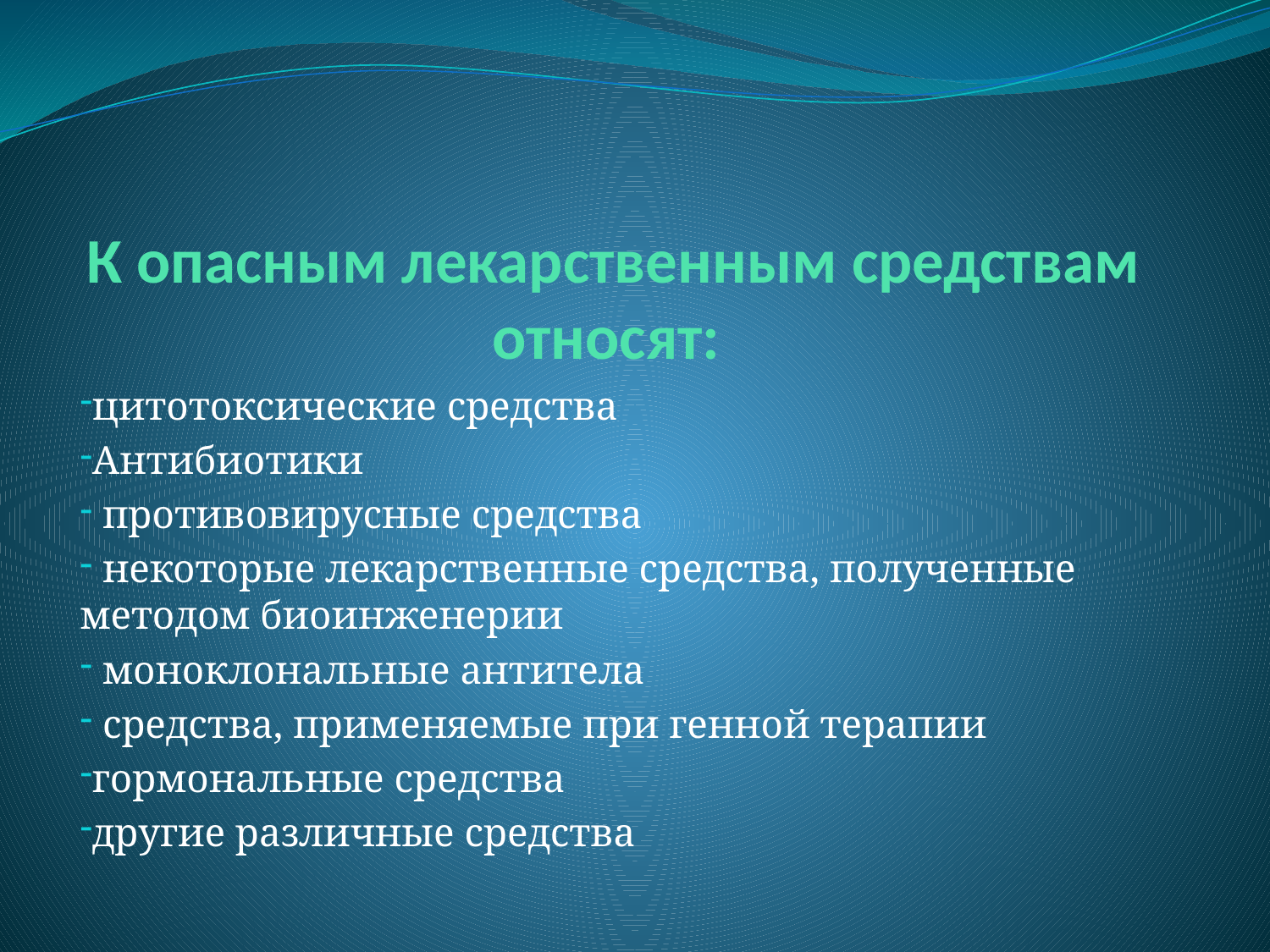

# К опасным лекарственным средствам относят:
цитотоксические средства
Антибиотики
 противовирусные средства
 некоторые лекарственные средства, полученные методом биоинженерии
 моноклональные антитела
 средства, применяемые при генной терапии
гормональные средства
другие различные средства